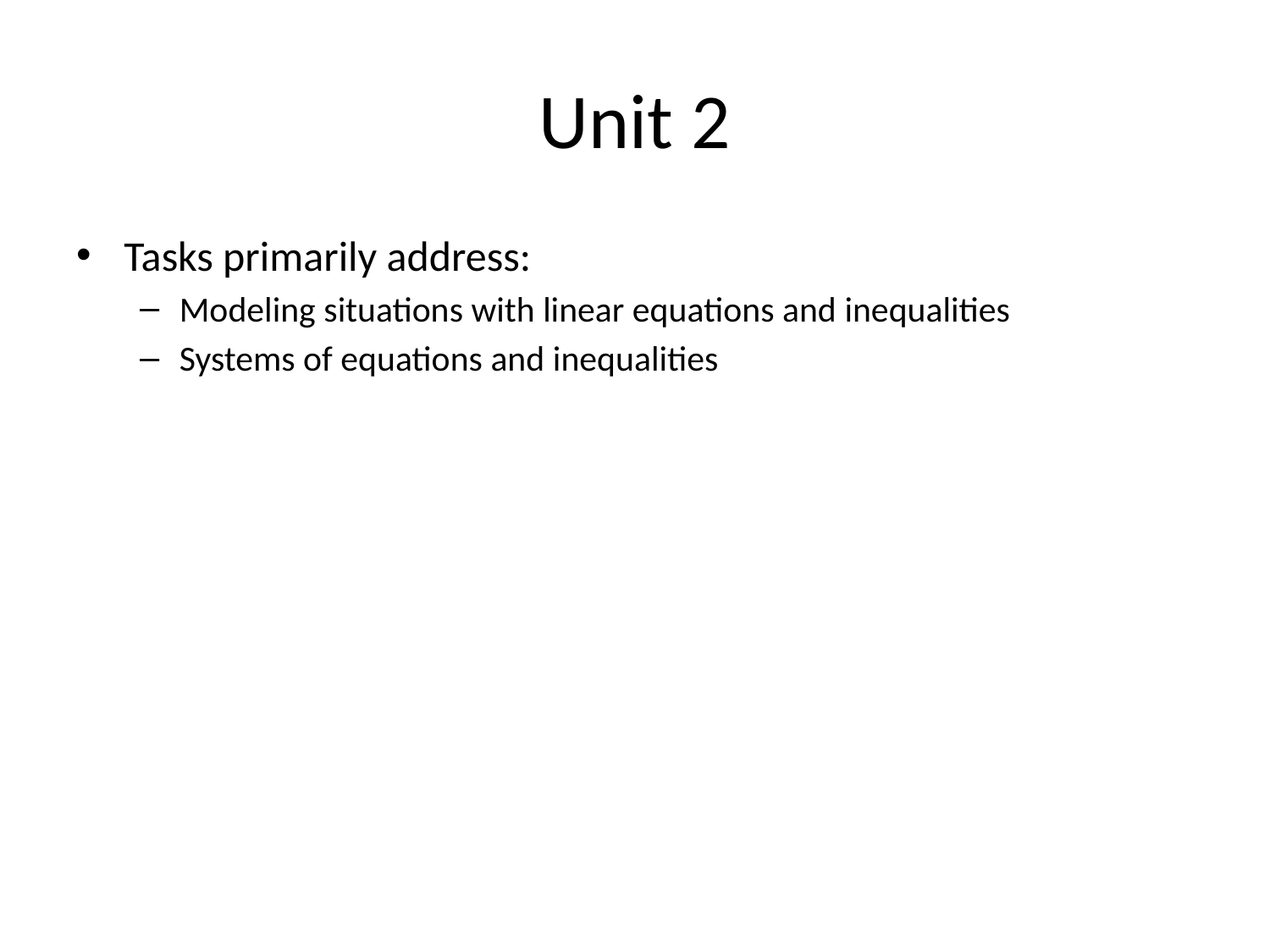

# Unit 2
Tasks primarily address:
Modeling situations with linear equations and inequalities
Systems of equations and inequalities